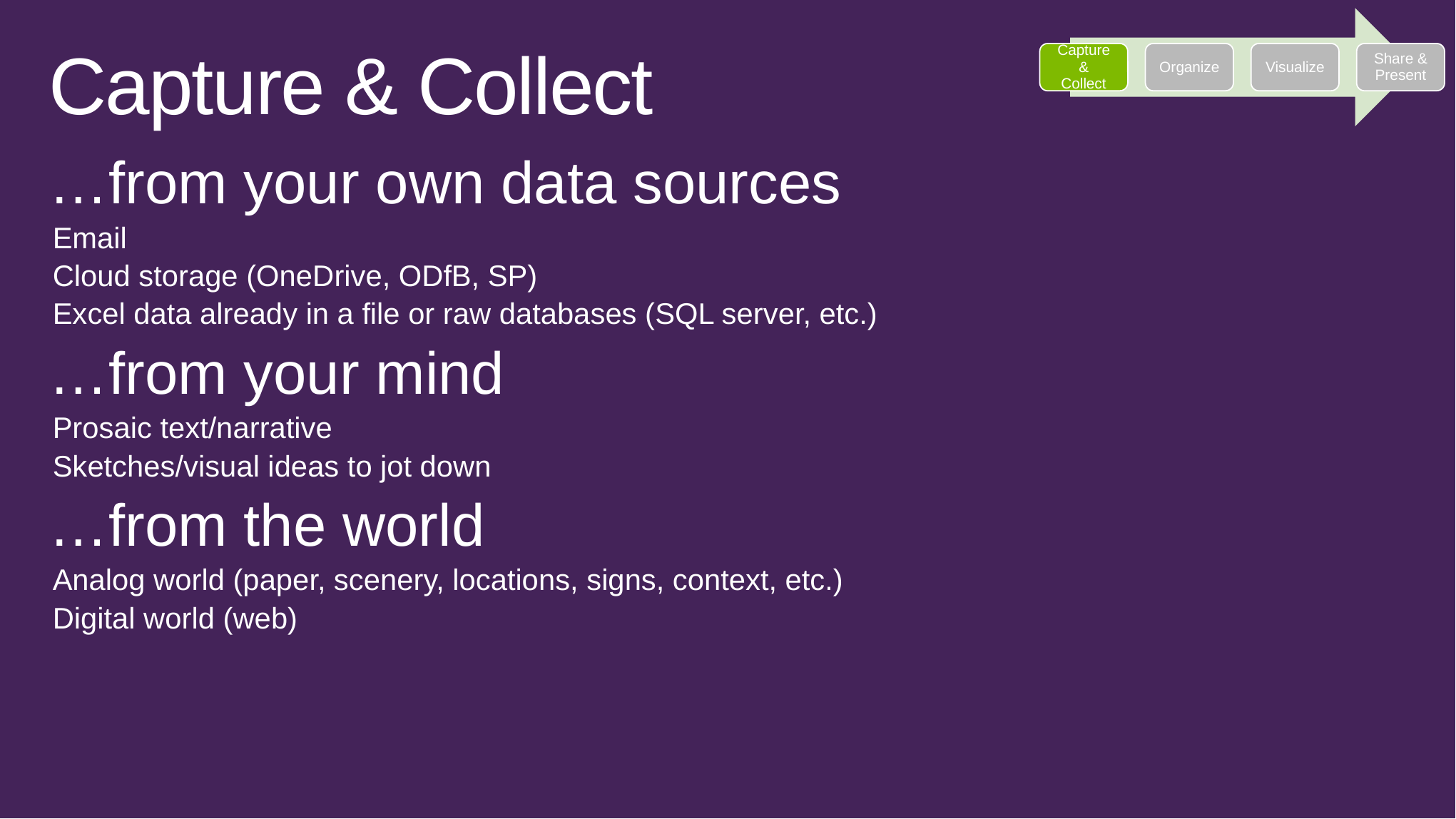

Capture &
Collect
Organize
Visualize
Share &
Present
# Capture & Collect
…from your own data sources
Email
Cloud storage (OneDrive, ODfB, SP)
Excel data already in a file or raw databases (SQL server, etc.)
…from your mind
Prosaic text/narrative
Sketches/visual ideas to jot down
…from the world
Analog world (paper, scenery, locations, signs, context, etc.)
Digital world (web)